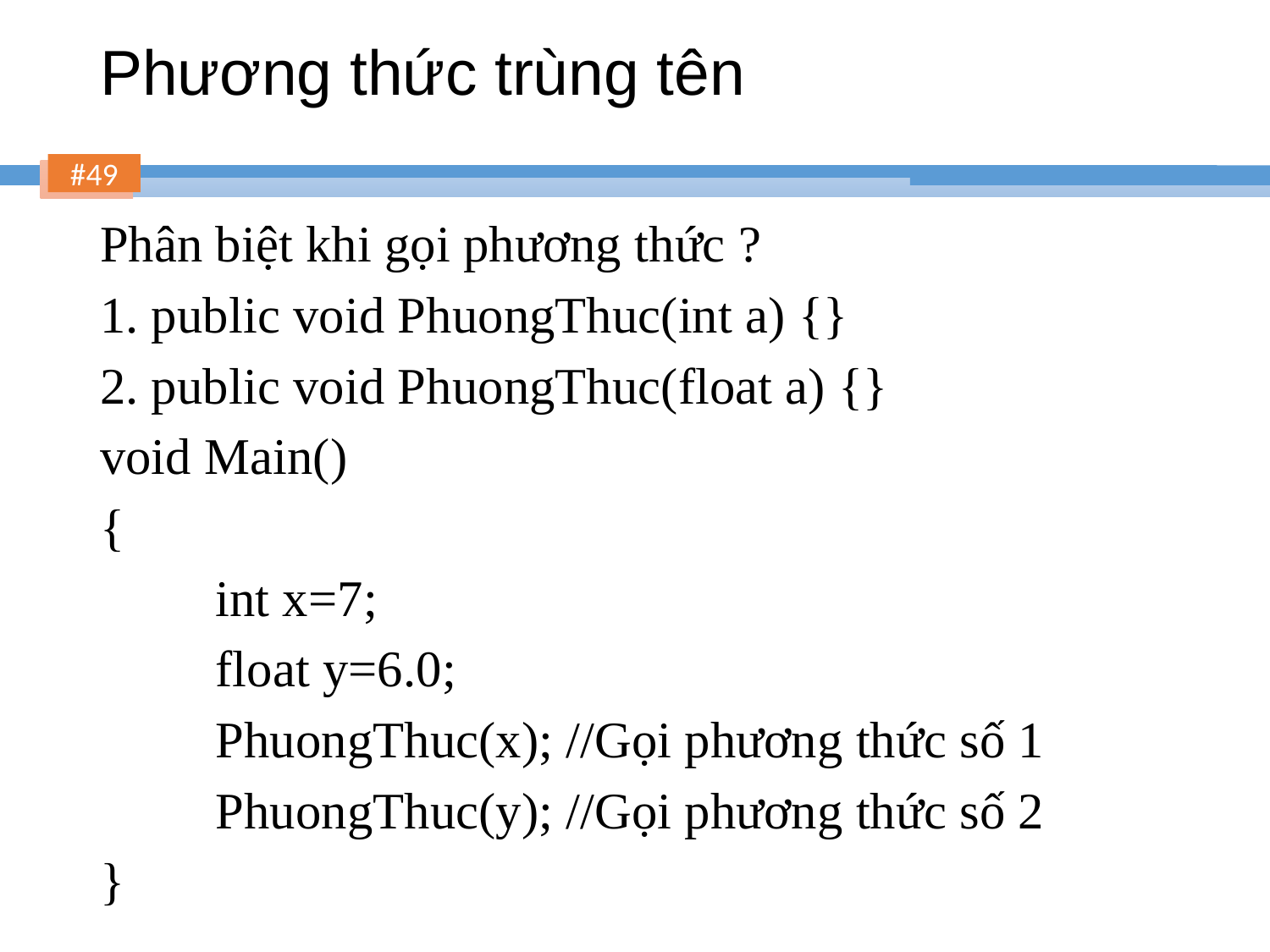

# Phương thức trùng tên
Phân biệt khi gọi phương thức ?
1. public void PhuongThuc(int a) {}
2. public void PhuongThuc(float a) {}
void Main()
{
	int x=7;
	float y=6.0;
	PhuongThuc(x); //Gọi phương thức số 1
	PhuongThuc(y); //Gọi phương thức số 2
}